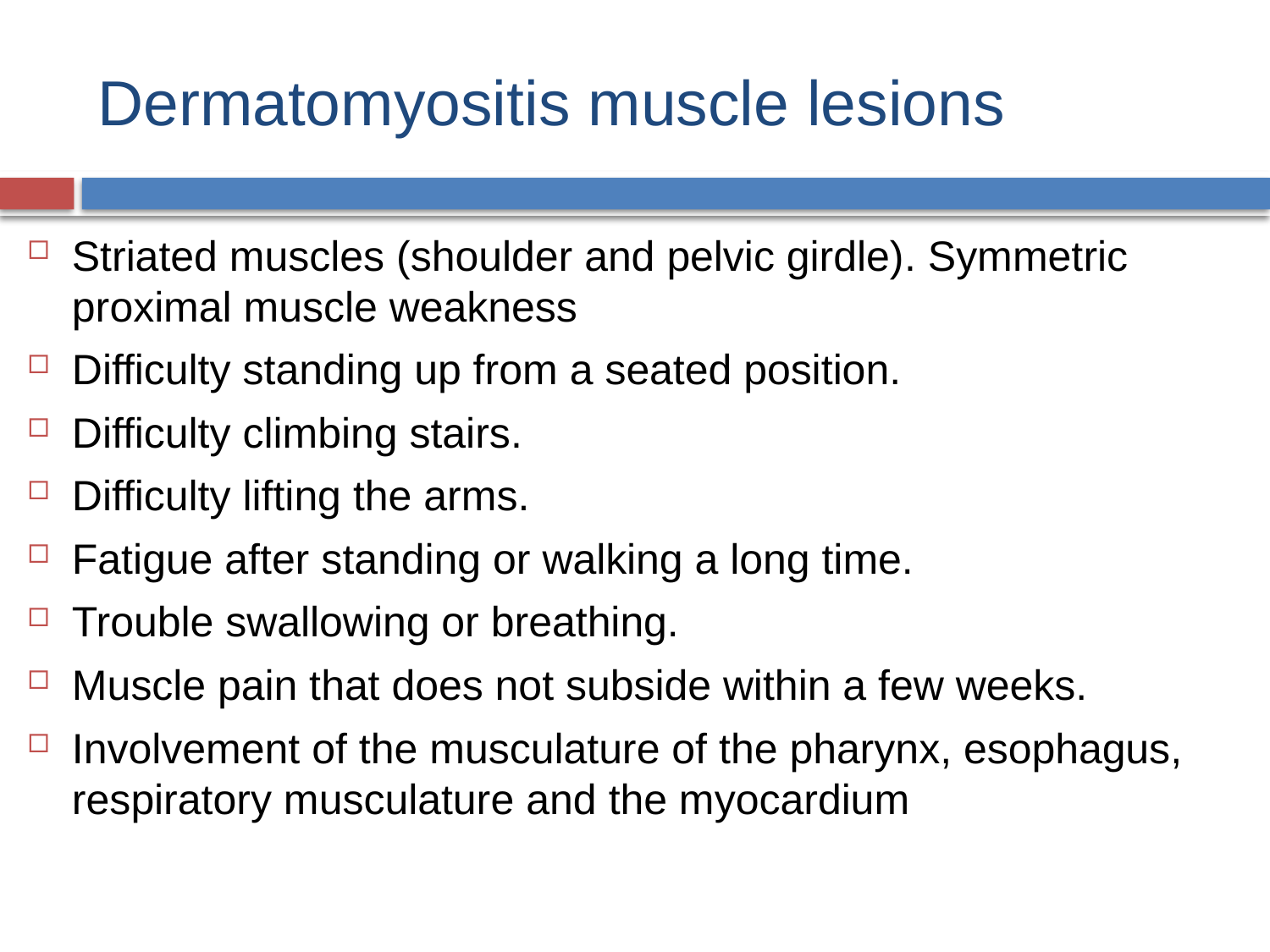

# Dermatomyositis muscle lesions
Striated muscles (shoulder and pelvic girdle). Symmetric proximal muscle weakness
Difficulty standing up from a seated position.
Difficulty climbing stairs.
Difficulty lifting the arms.
Fatigue after standing or walking a long time.
Trouble swallowing or breathing.
Muscle pain that does not subside within a few weeks.
Involvement of the musculature of the pharynx, esophagus, respiratory musculature and the myocardium